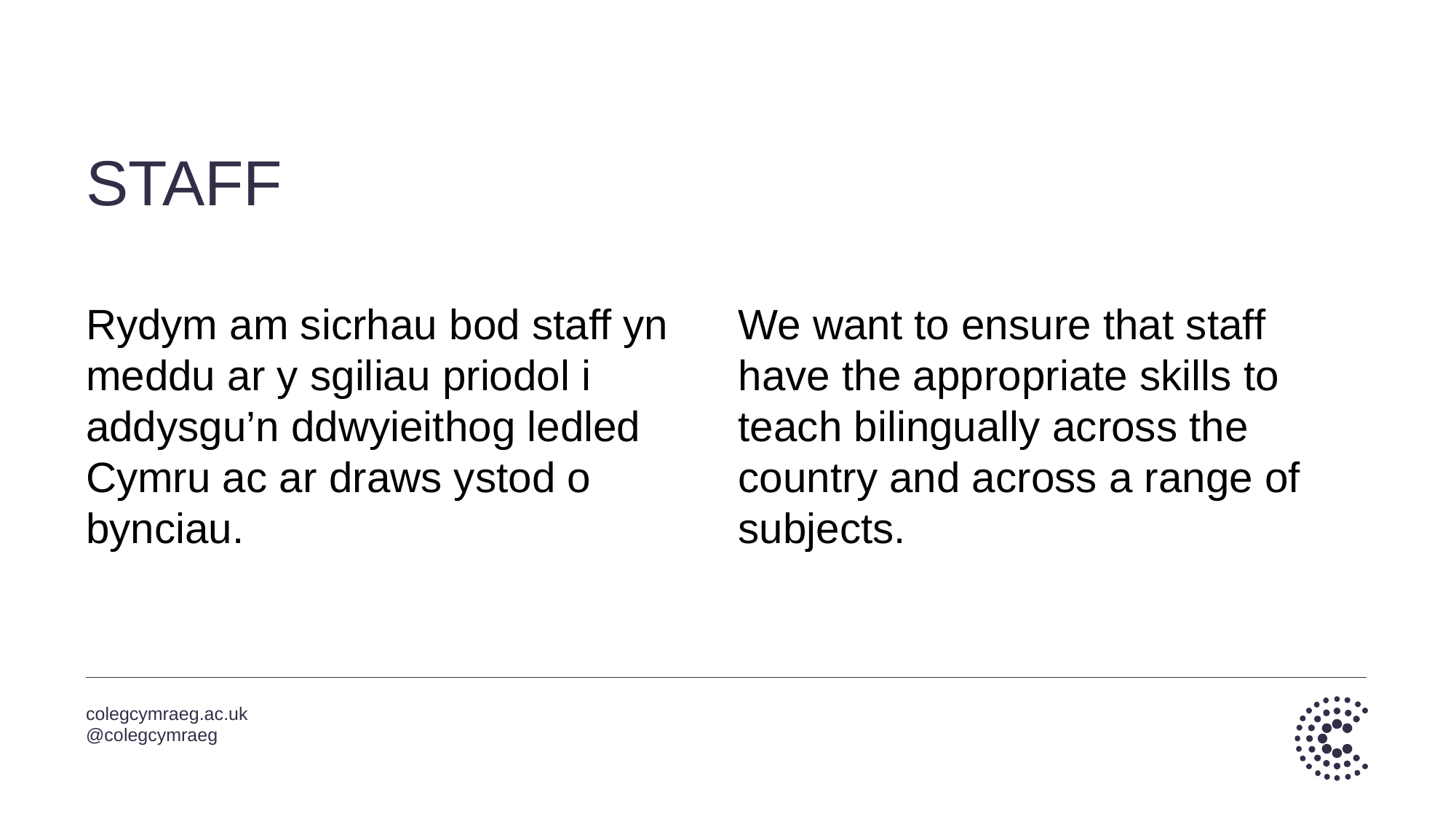

# STAFF
Rydym am sicrhau bod staff yn meddu ar y sgiliau priodol i addysgu’n ddwyieithog ledled Cymru ac ar draws ystod o bynciau.
We want to ensure that staff have the appropriate skills to teach bilingually across the country and across a range of subjects.